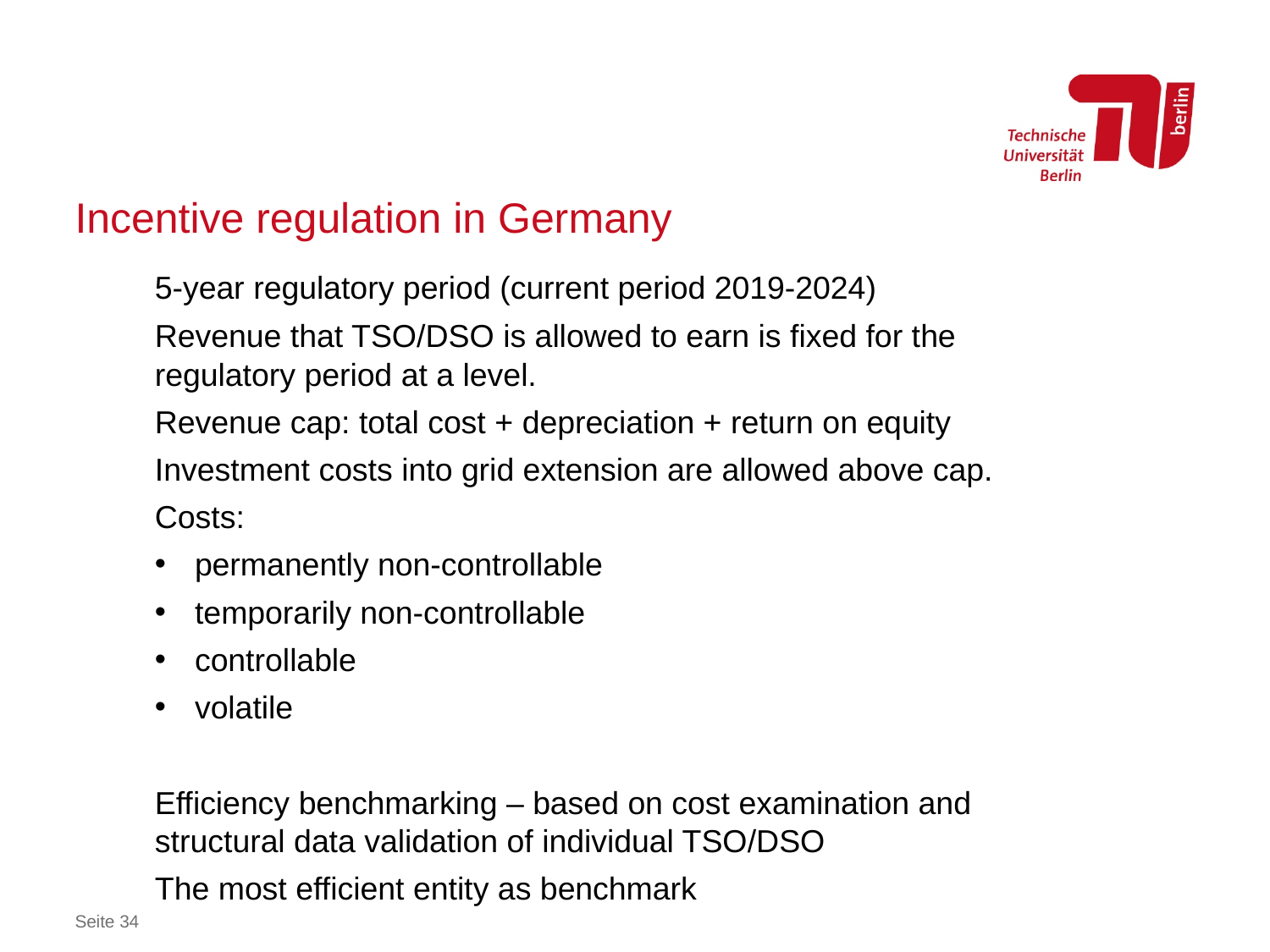

# Incentive regulation in Germany
5-year regulatory period (current period 2019-2024)
Revenue that TSO/DSO is allowed to earn is fixed for the regulatory period at a level.
Revenue cap: total cost + depreciation + return on equity
Investment costs into grid extension are allowed above cap.
Costs:
permanently non-controllable
temporarily non-controllable
controllable
volatile

Efficiency benchmarking – based on cost examination and structural data validation of individual TSO/DSO
The most efficient entity as benchmark

Seite 34